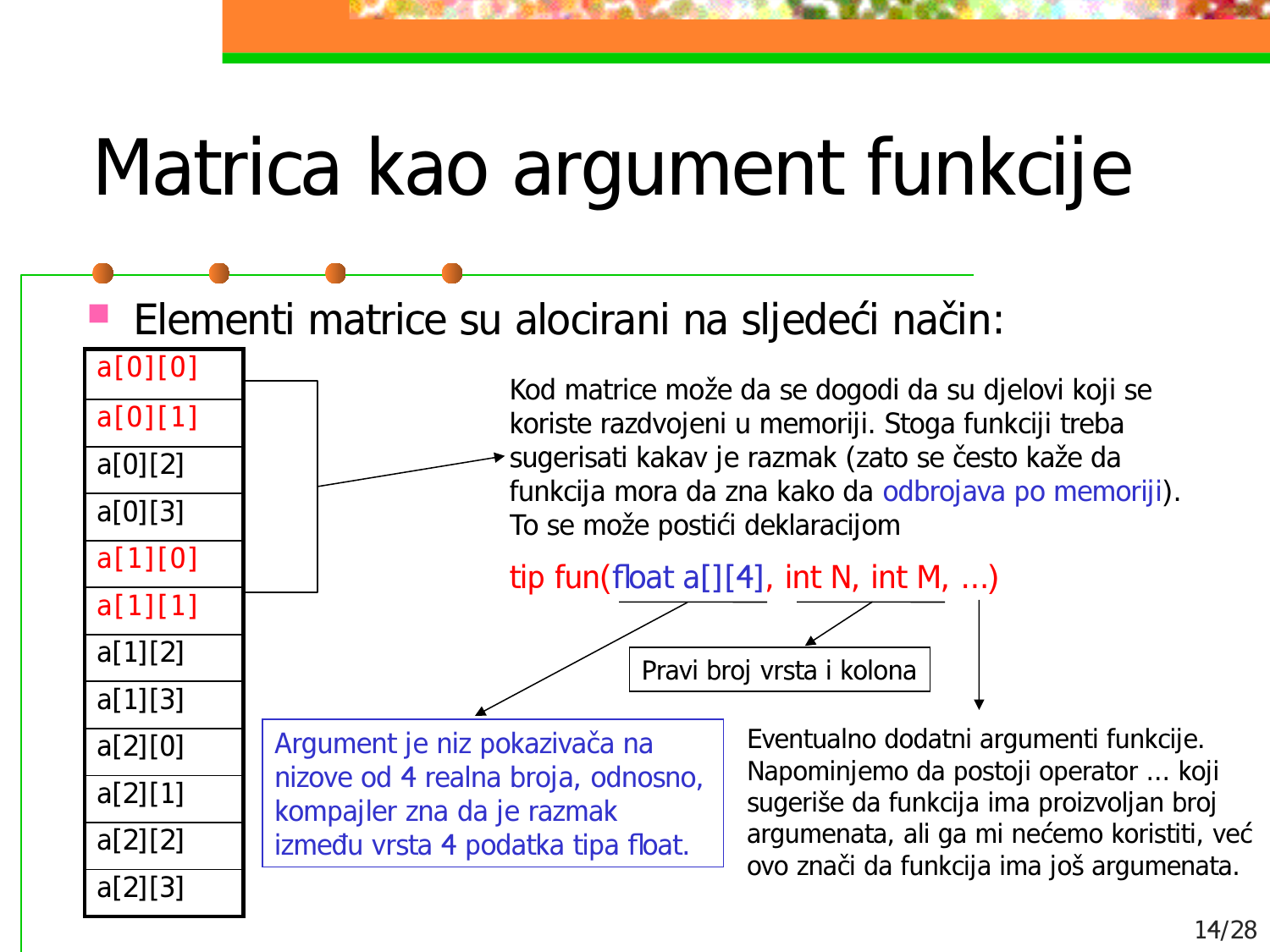

# Matrica kao argument funkcije
Elementi matrice su alocirani na sljedeći način:
| a[0][0] |
| --- |
| a[0][1] |
| a[0][2] |
| a[0][3] |
| a[1][0] |
| a[1][1] |
| a[1][2] |
| a[1][3] |
| a[2][0] |
| a[2][1] |
| a[2][2] |
| a[2][3] |
Kod matrice može da se dogodi da su djelovi koji se koriste razdvojeni u memoriji. Stoga funkciji treba sugerisati kakav je razmak (zato se često kaže da funkcija mora da zna kako da odbrojava po memoriji). To se može postići deklaracijom
tip fun(float a[][4], int N, int M, ...)

Pravi broj vrsta i kolona
Eventualno dodatni argumenti funkcije. Napominjemo da postoji operator ... koji sugeriše da funkcija ima proizvoljan broj argumenata, ali ga mi nećemo koristiti, već ovo znači da funkcija ima još argumenata.
Argument je niz pokazivača na nizove od 4 realna broja, odnosno, kompajler zna da je razmak između vrsta 4 podatka tipa float.
14/28